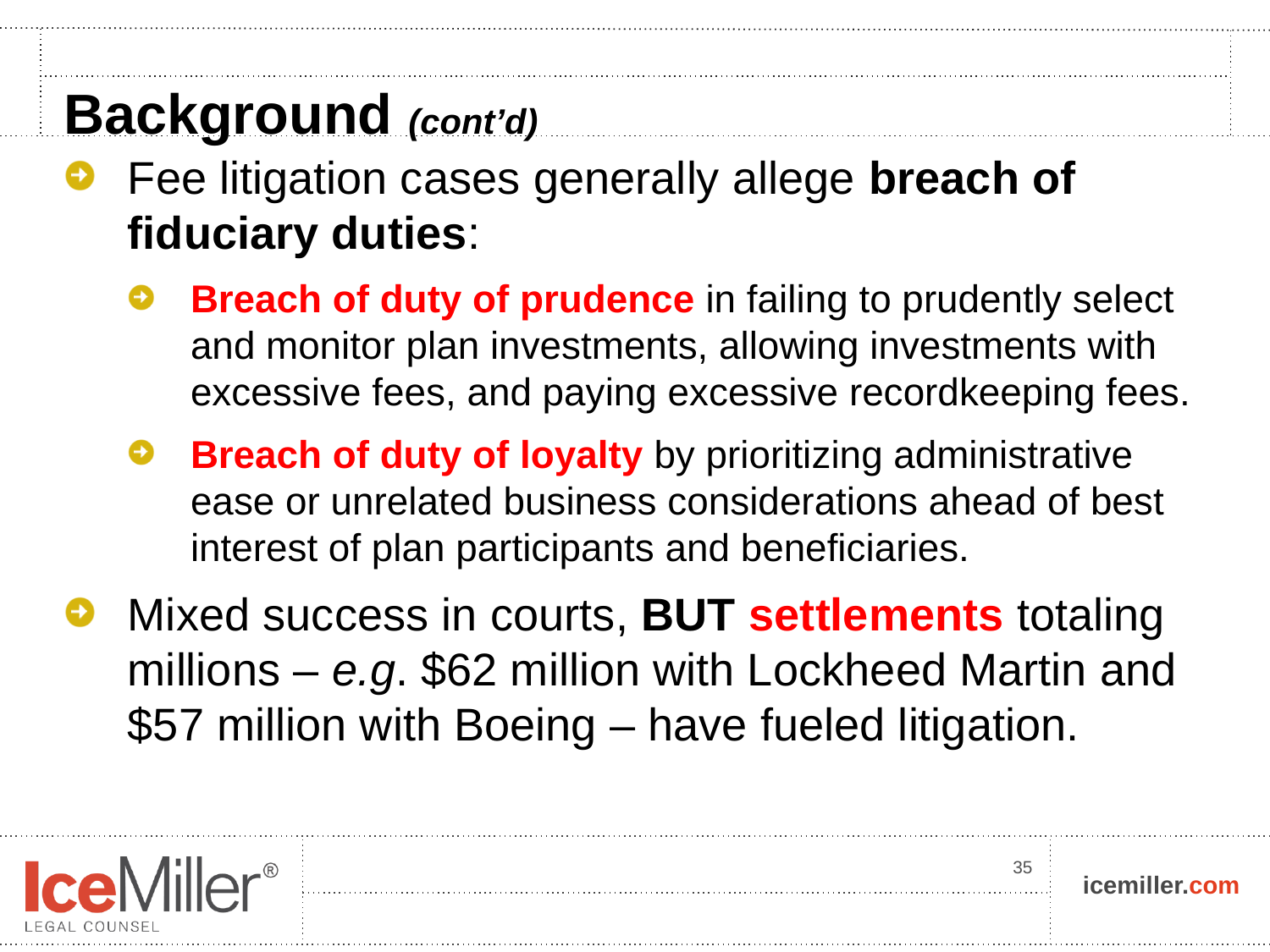

# Background (cont’d)
Fee litigation cases generally allege breach of fiduciary duties:
Breach of duty of prudence in failing to prudently select and monitor plan investments, allowing investments with excessive fees, and paying excessive recordkeeping fees.
Breach of duty of loyalty by prioritizing administrative ease or unrelated business considerations ahead of best interest of plan participants and beneficiaries.
Mixed success in courts, BUT settlements totaling millions – e.g. $62 million with Lockheed Martin and $57 million with Boeing – have fueled litigation.
35